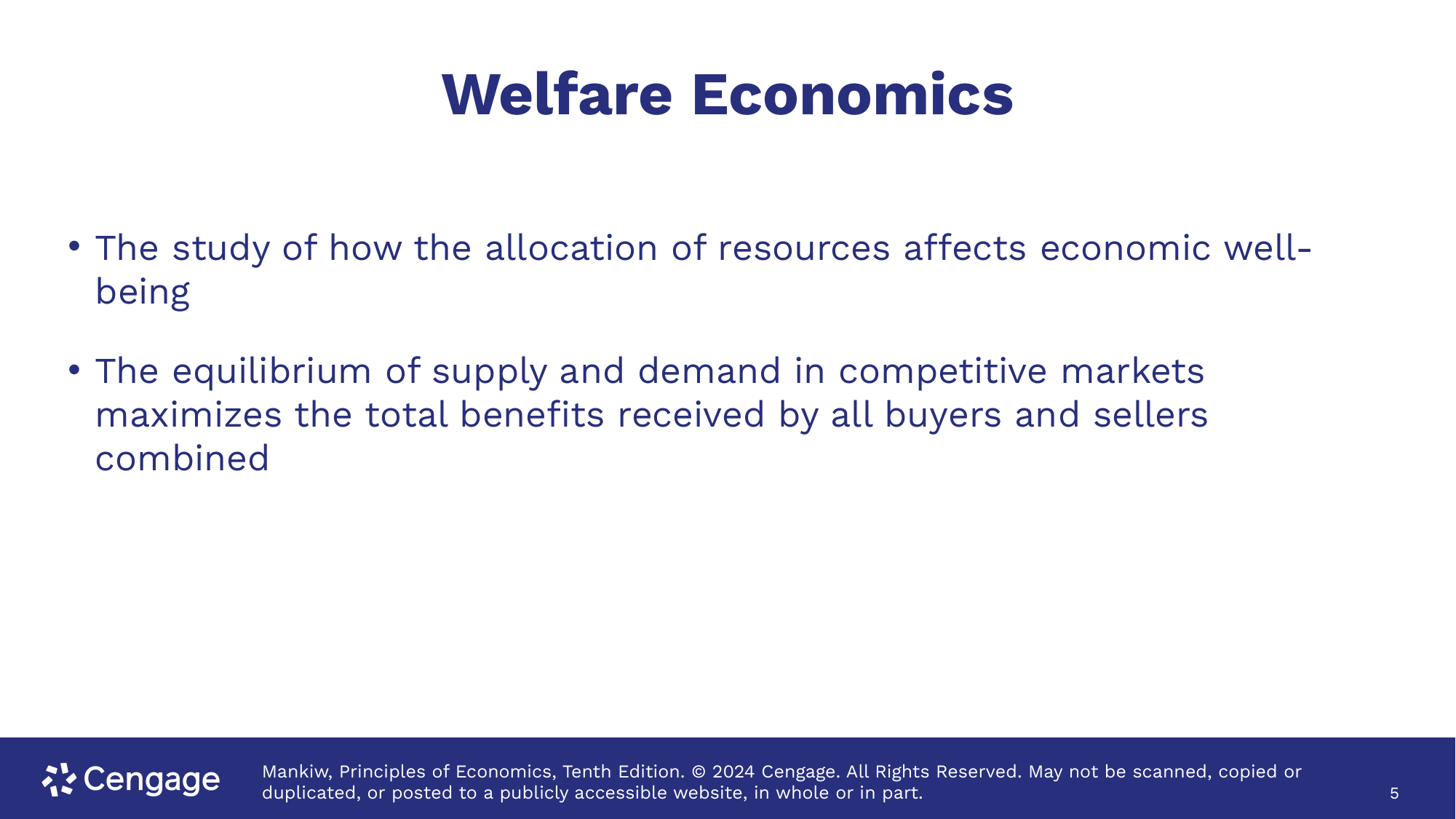

# Welfare Economics
The study of how the allocation of resources affects economic well-being
The equilibrium of supply and demand in competitive markets maximizes the total benefits received by all buyers and sellers combined